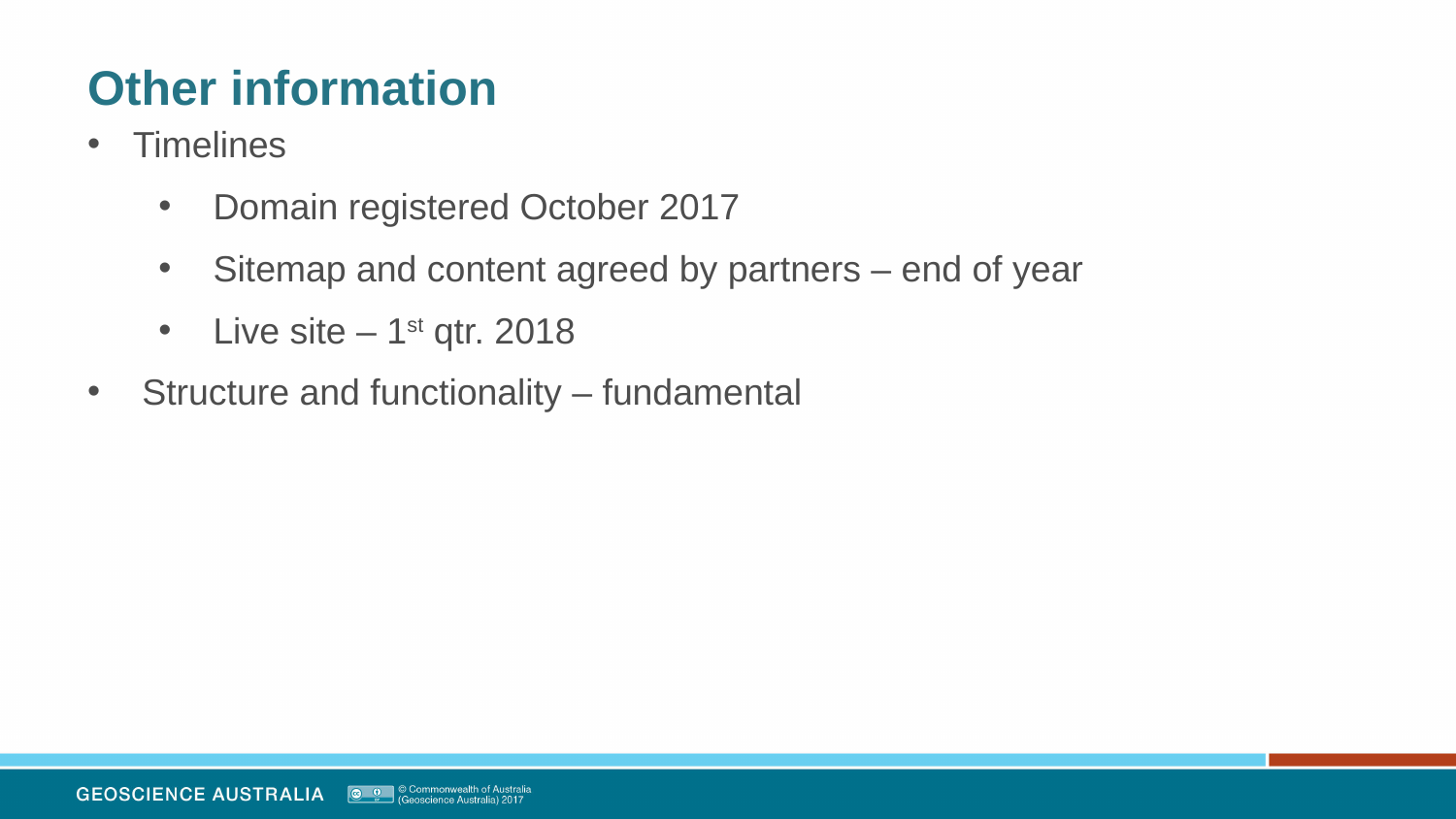

# Other information
Timelines
Domain registered October 2017
Sitemap and content agreed by partners – end of year
Live site – 1st qtr. 2018
Structure and functionality – fundamental